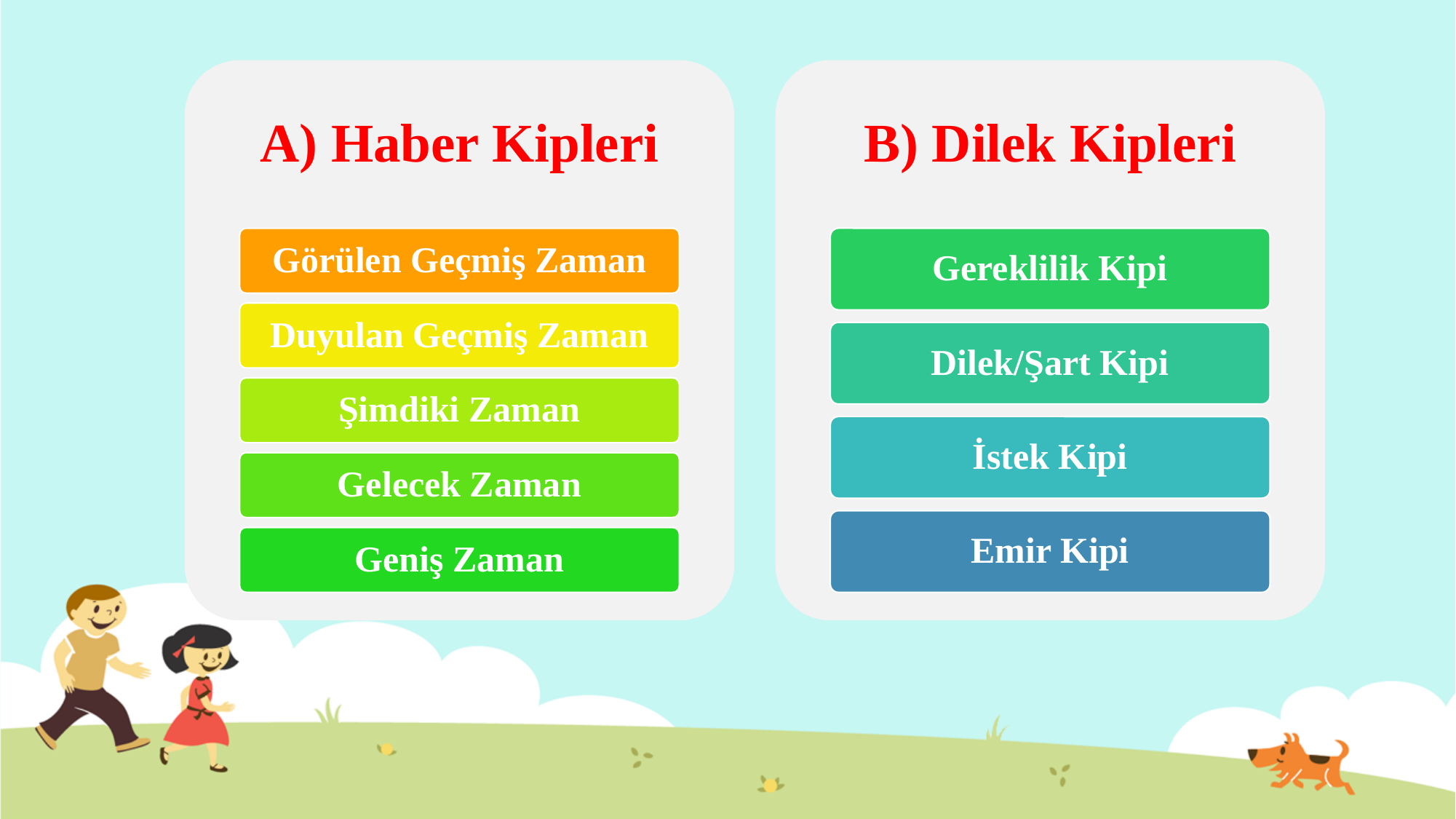

A) Haber Kipleri
Görülen Geçmiş Zaman
Duyulan Geçmiş Zaman
Şimdiki Zaman
Gelecek Zaman
Geniş Zaman
B) Dilek Kipleri
Gereklilik Kipi
Dilek/Şart Kipi
İstek Kipi
Emir Kipi